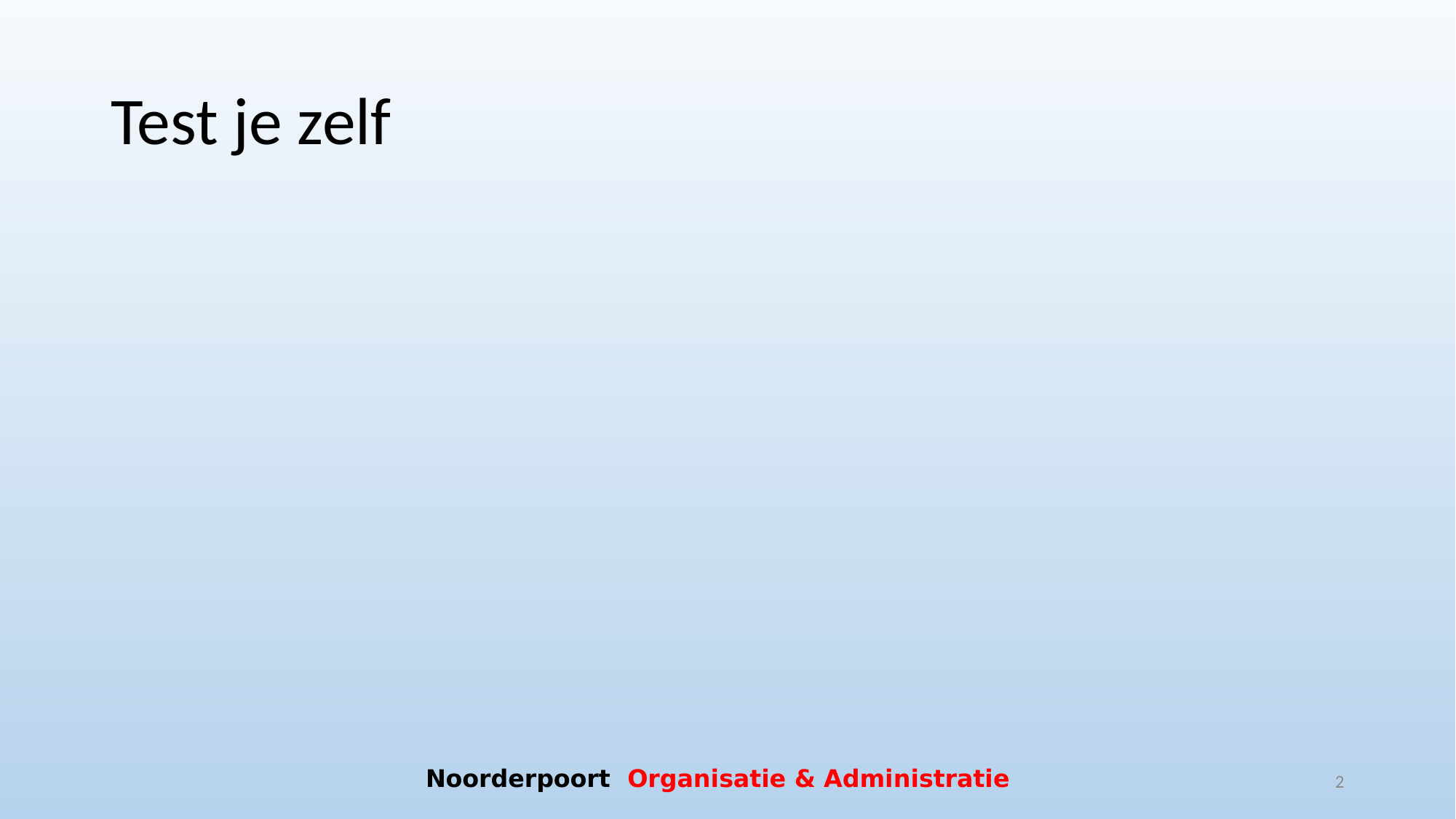

# Test je zelf

Noorderpoort  Organisatie & Administratie
2